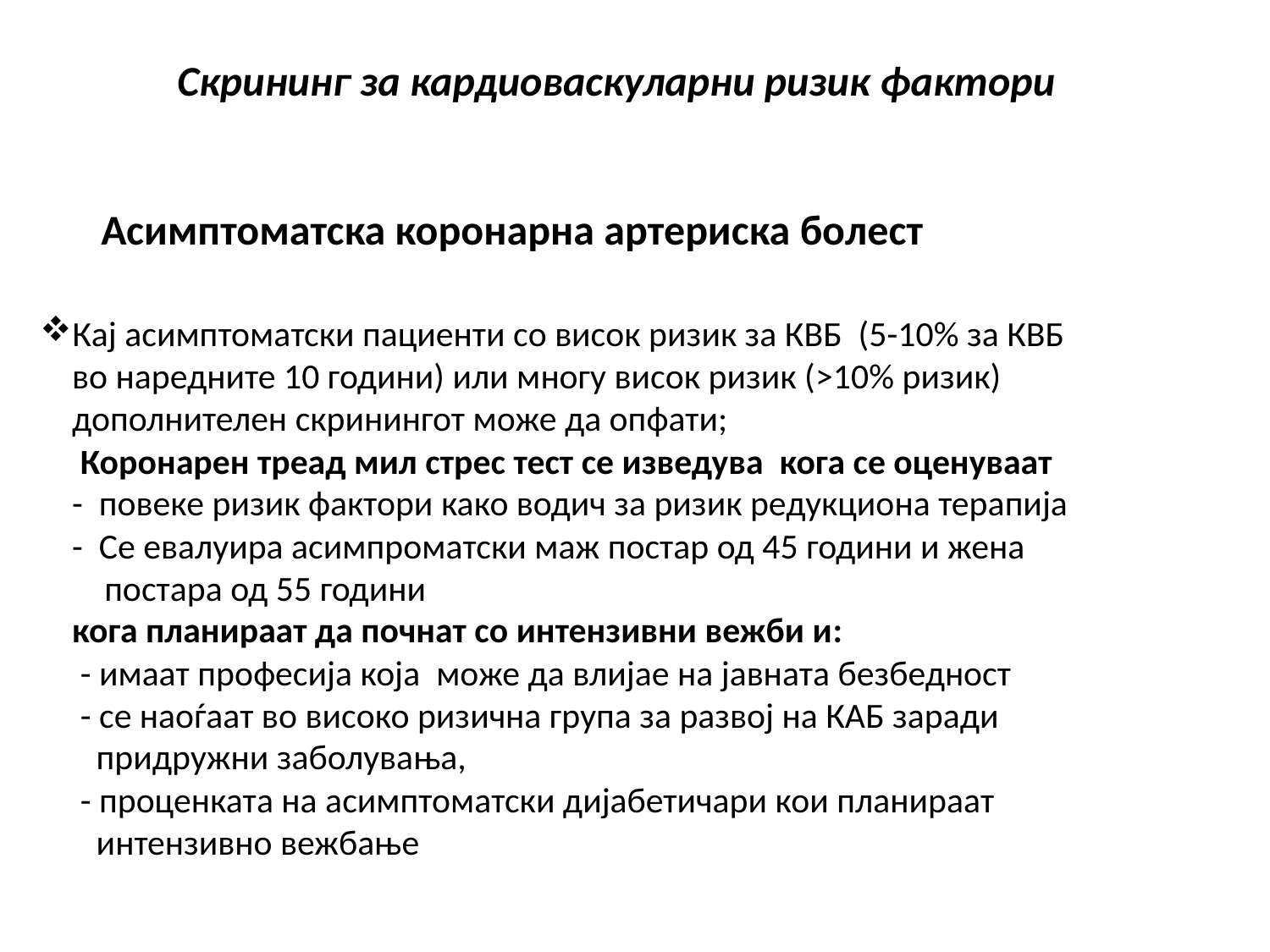

# Скрининг за кардиоваскуларни ризик фактори
Асимптоматска коронарна артериска болест
Кај асимптоматски пациенти со висок ризик за КВБ  (5-10% за КВБ
    во наредните 10 години) или многу висок ризик (>10% ризик)
    дополнителен скринингот може да опфати;
     Коронарен треад мил стрес тест се изведува  кога се оценуваат
    -  повеке ризик фактори како водич за ризик редукциона терапија
    -  Се евалуира асимпроматски маж постар од 45 години и жена
        постара од 55 години
    кога планираат да почнат со интензивни вежби и:
     - имаат професија која  може да влијае на јавната безбедност
     - се наоѓаат во високо ризична група за развој на КАБ заради
       придружни заболувања,
     - проценката на асимптоматски дијабетичари кои планираат
       интензивно вежбање